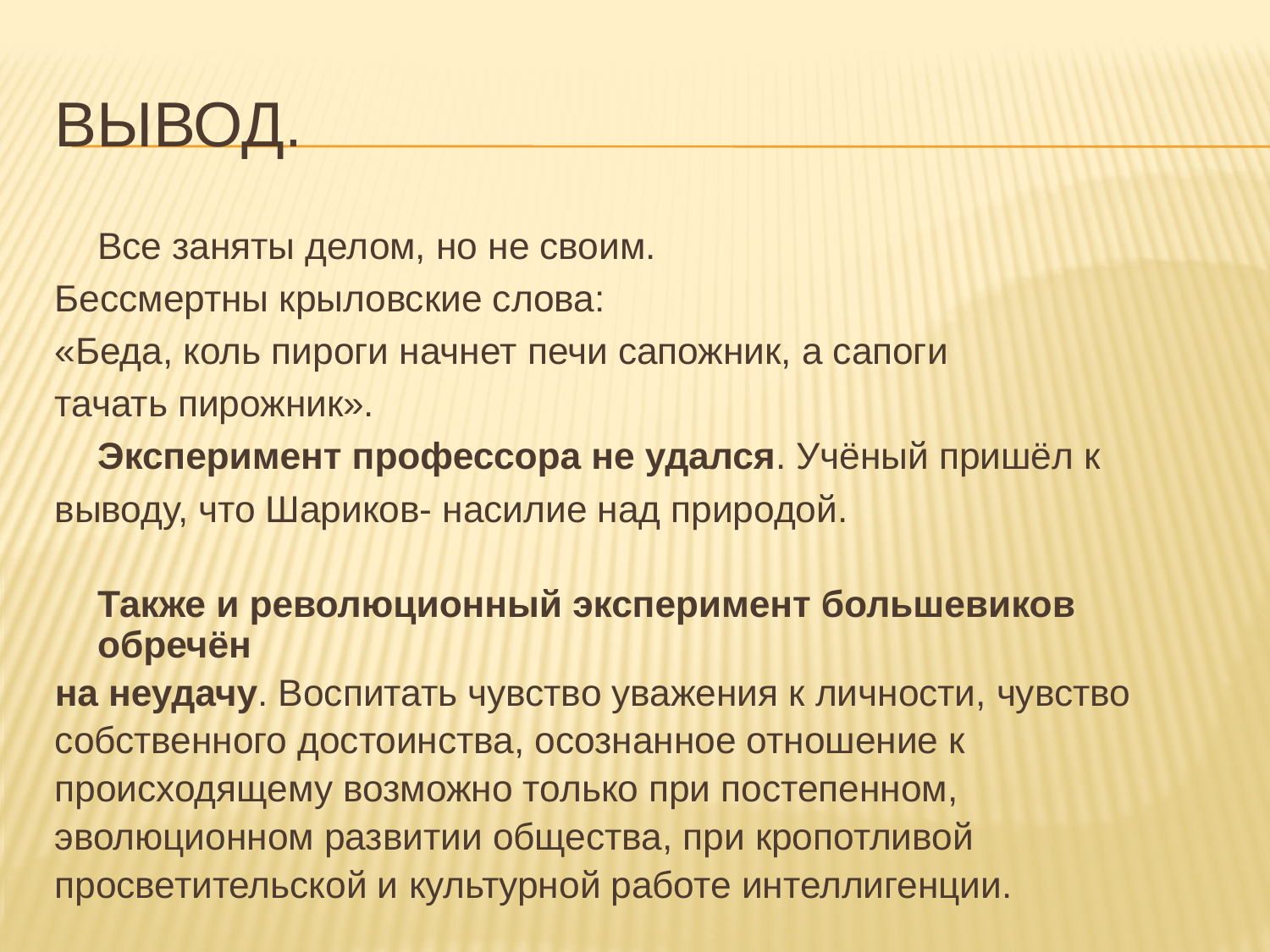

# Вывод.
	Все заняты делом, но не своим.
Бессмертны крыловские слова:
«Беда, коль пироги начнет печи сапожник, а сапоги
тачать пирожник».
	Эксперимент профессора не удался. Учёный пришёл к
выводу, что Шариков- насилие над природой.

	Также и революционный эксперимент большевиков обречён
на неудачу. Воспитать чувство уважения к личности, чувство
собственного достоинства, осознанное отношение к
происходящему возможно только при постепенном,
эволюционном развитии общества, при кропотливой
просветительской и культурной работе интеллигенции.